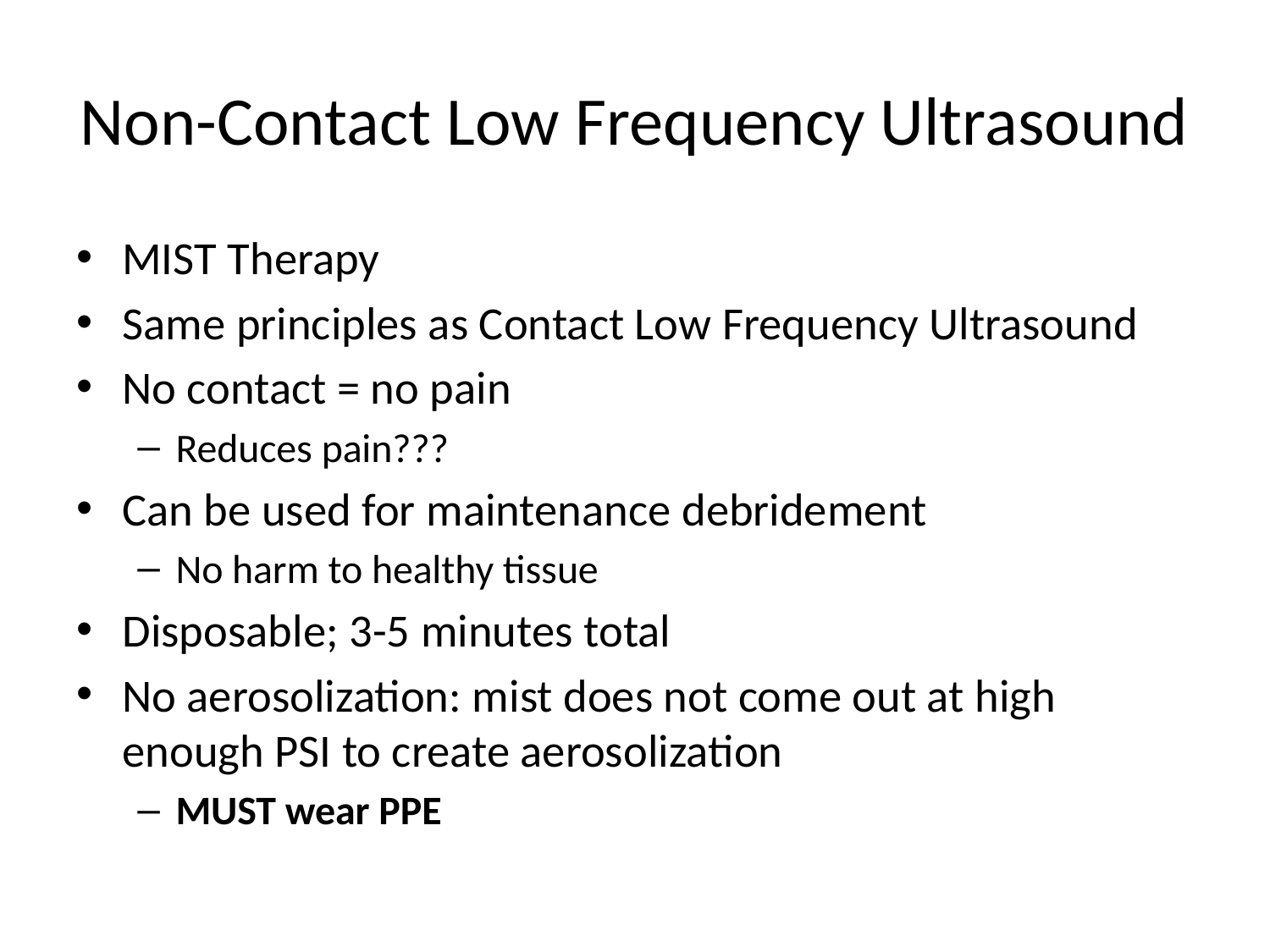

# Non-Contact Low Frequency Ultrasound
MIST Therapy
Same principles as Contact Low Frequency Ultrasound
No contact = no pain
Reduces pain???
Can be used for maintenance debridement
No harm to healthy tissue
Disposable; 3-5 minutes total
No aerosolization: mist does not come out at high enough PSI to create aerosolization
MUST wear PPE